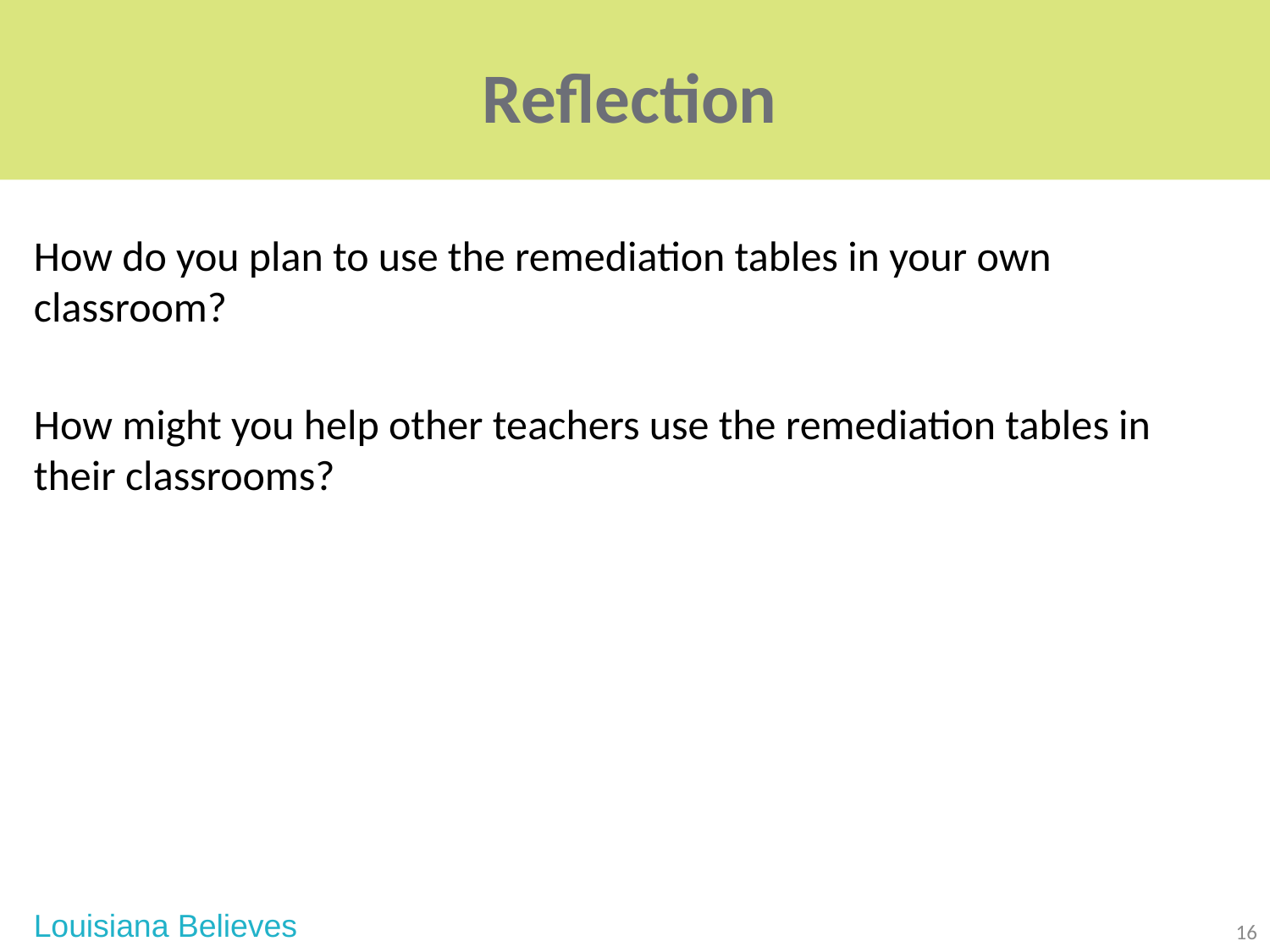

# Reflection
How do you plan to use the remediation tables in your own classroom?

How might you help other teachers use the remediation tables in their classrooms?

Louisiana Believes
16